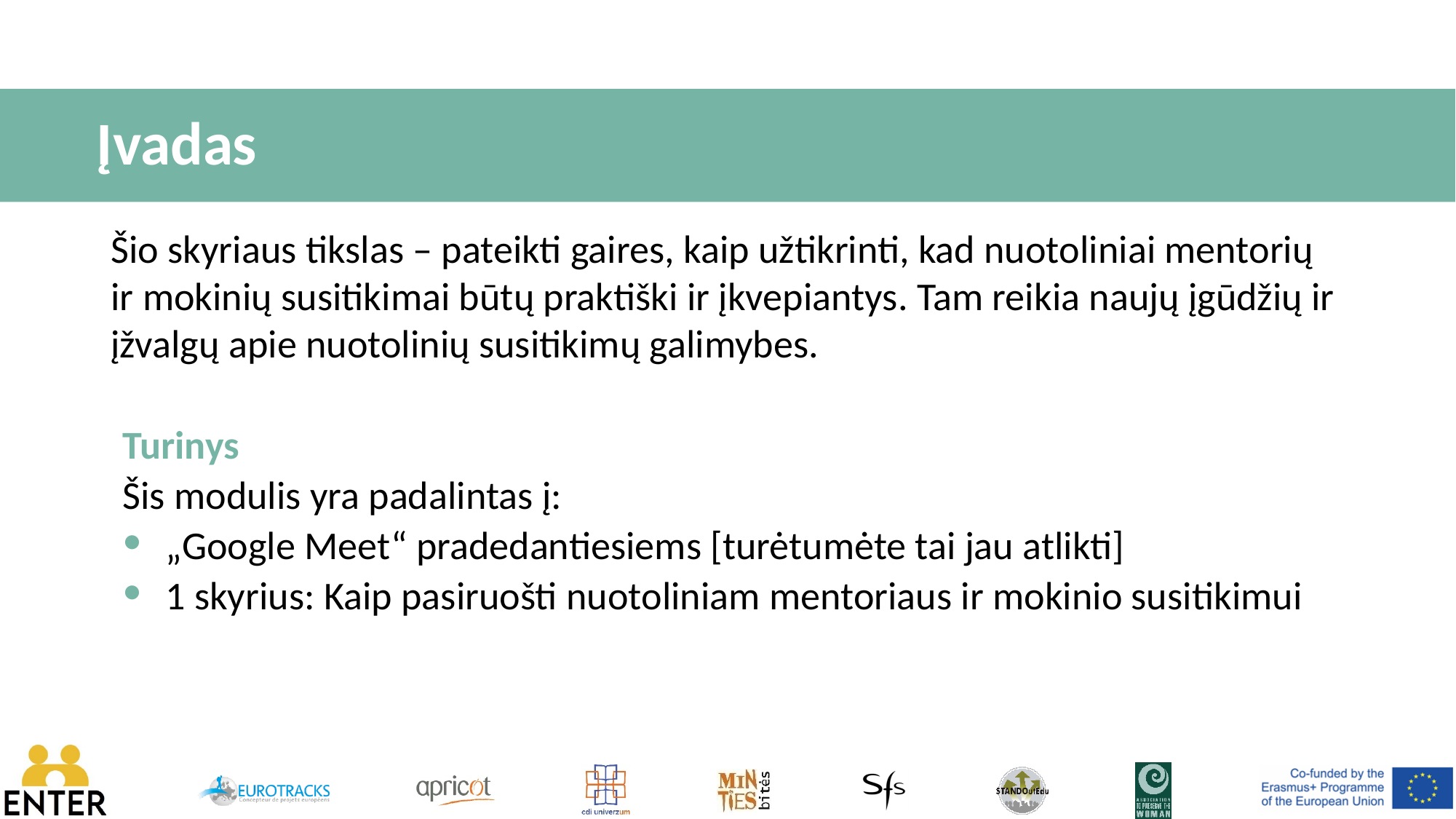

# Įvadas
Šio skyriaus tikslas – pateikti gaires, kaip užtikrinti, kad nuotoliniai mentorių ir mokinių susitikimai būtų praktiški ir įkvepiantys. Tam reikia naujų įgūdžių ir įžvalgų apie nuotolinių susitikimų galimybes.

Turinys
Šis modulis yra padalintas į:
„Google Meet“ pradedantiesiems [turėtumėte tai jau atlikti]
1 skyrius: Kaip pasiruošti nuotoliniam mentoriaus ir mokinio susitikimui